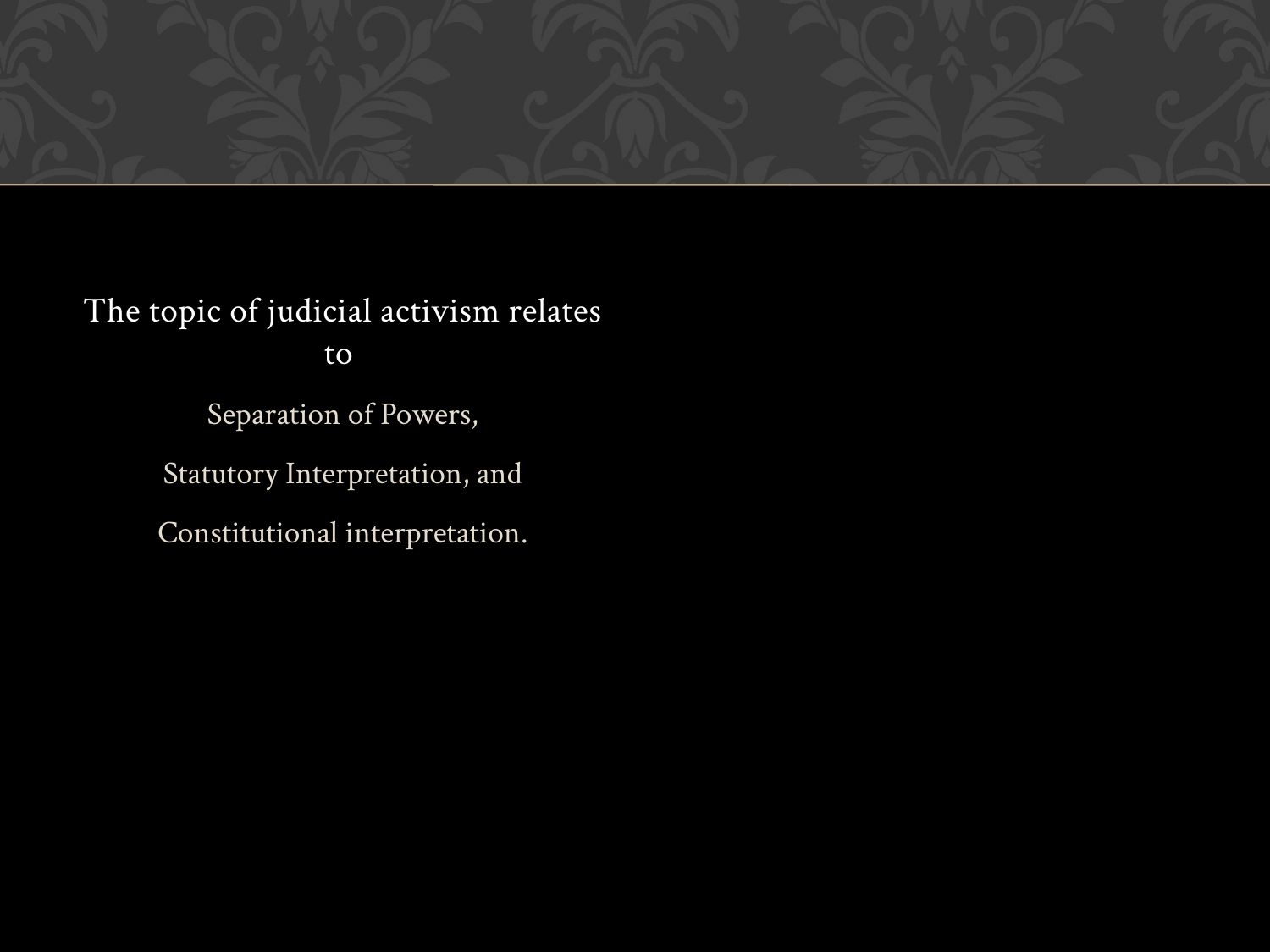

#
The topic of judicial activism relates to
Separation of Powers,
Statutory Interpretation, and
Constitutional interpretation.